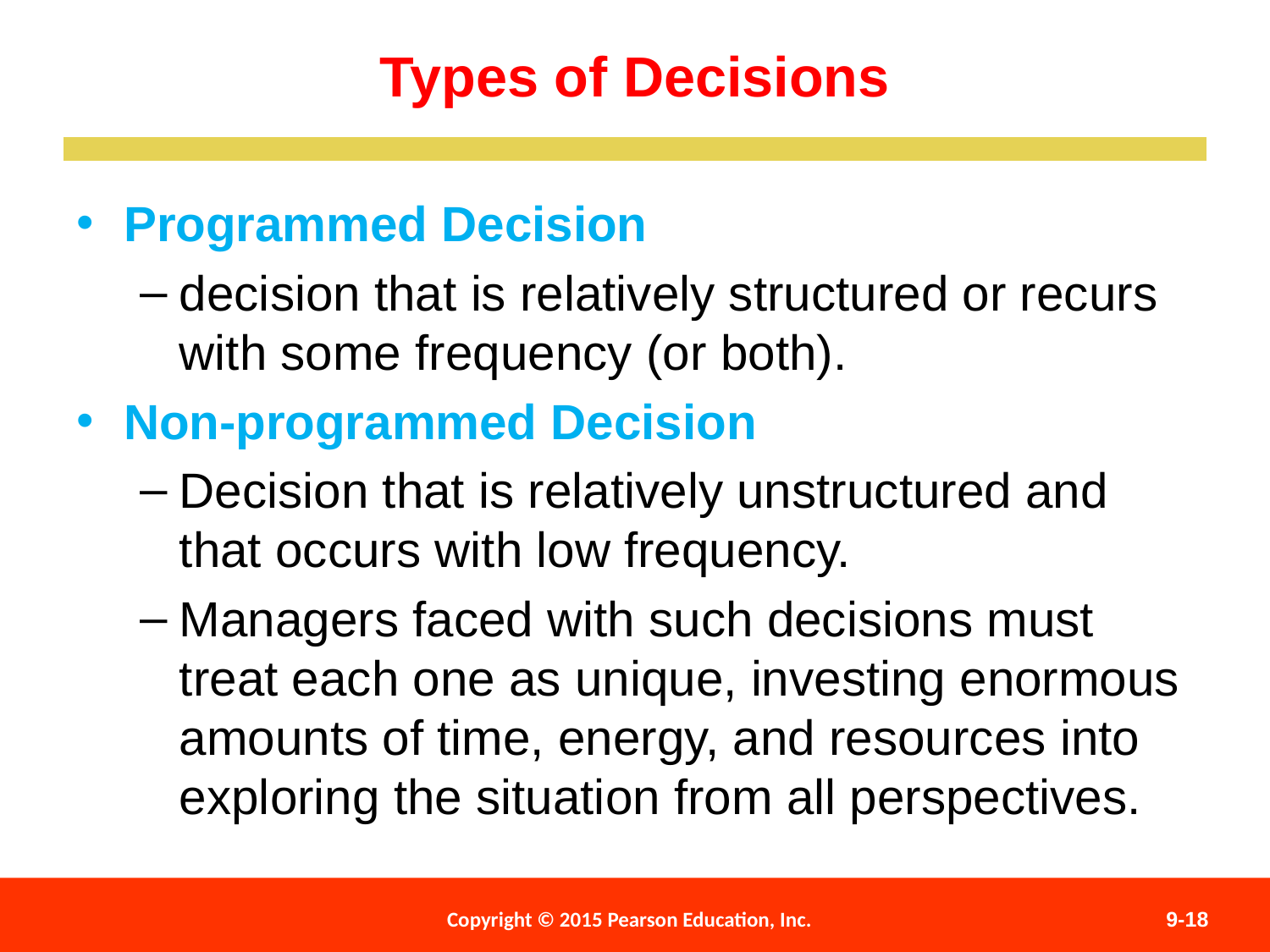

Types of Decisions
Programmed Decision
decision that is relatively structured or recurs with some frequency (or both).
Non-programmed Decision
Decision that is relatively unstructured and that occurs with low frequency.
Managers faced with such decisions must treat each one as unique, investing enormous amounts of time, energy, and resources into exploring the situation from all perspectives.